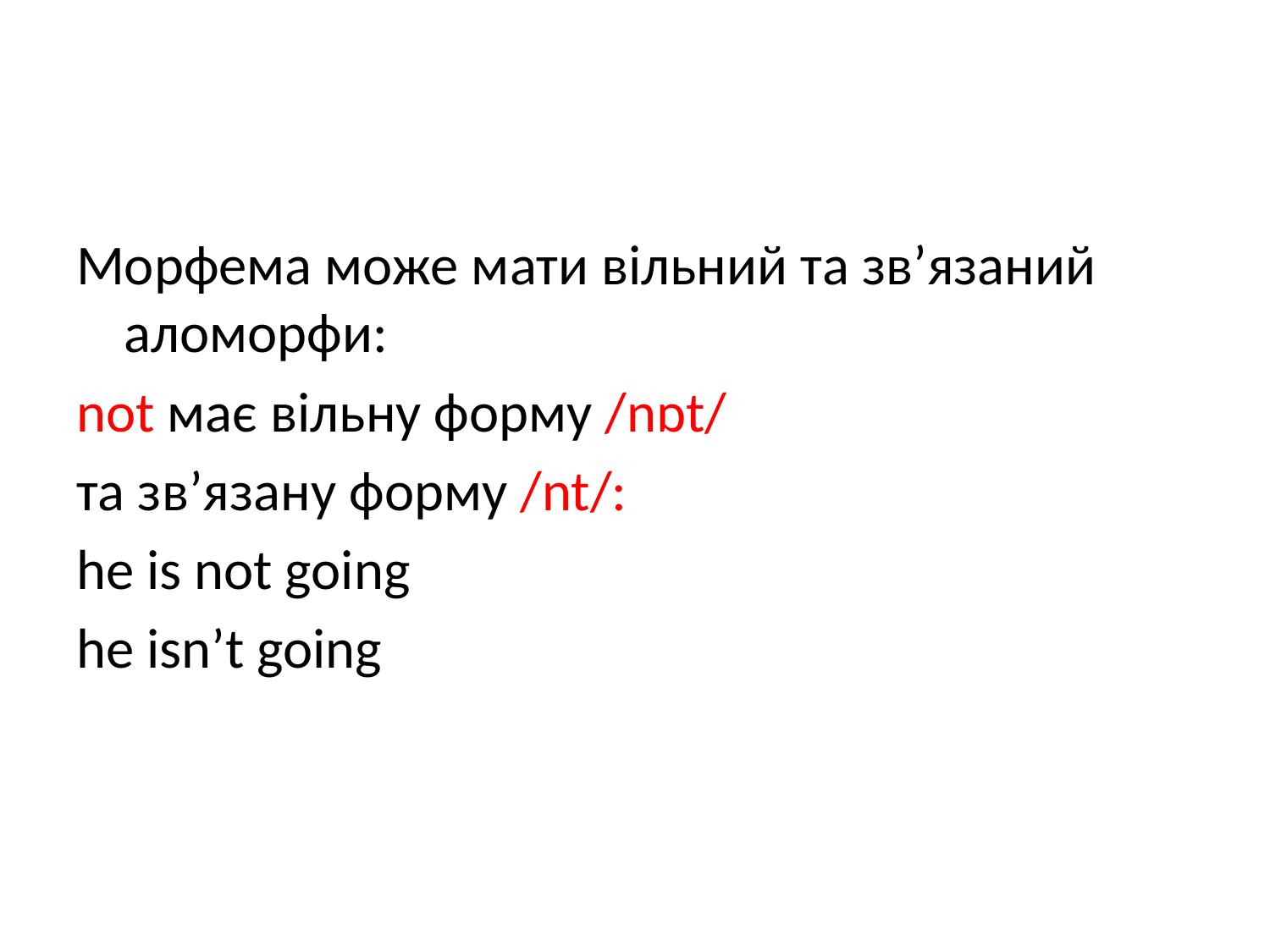

#
Морфема може мати вільний та зв’язаний аломорфи:
not має вільну форму /nɒt/
та зв’язану форму /nt/:
he is not going
he isn’t going